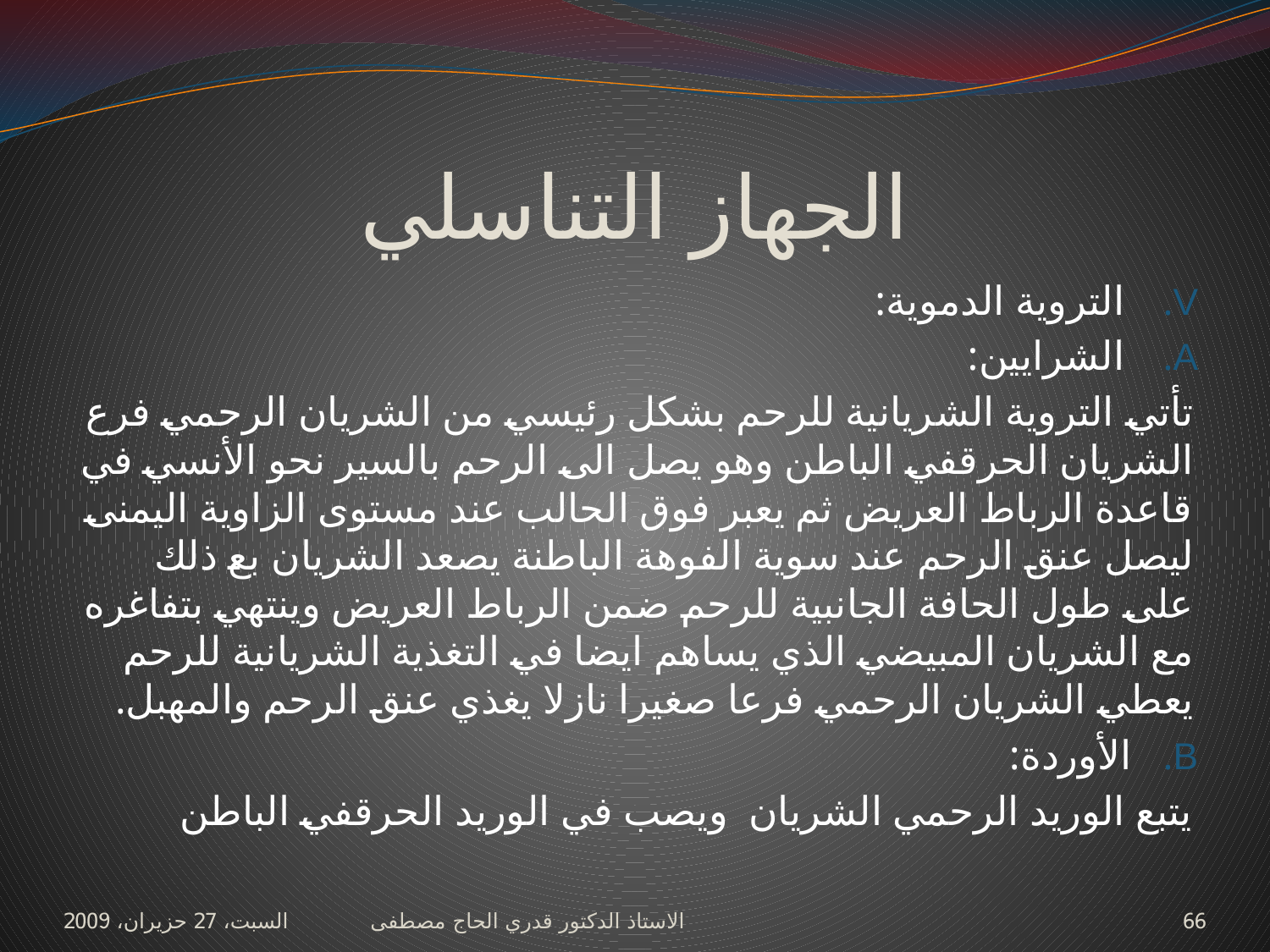

# الجهاز التناسلي
التروية الدموية:
الشرايين:
تأتي التروية الشريانية للرحم بشكل رئيسي من الشريان الرحمي فرع الشريان الحرقفي الباطن وهو يصل الى الرحم بالسير نحو الأنسي في قاعدة الرباط العريض ثم يعبر فوق الحالب عند مستوى الزاوية اليمنى ليصل عنق الرحم عند سوية الفوهة الباطنة يصعد الشريان بع ذلك على طول الحافة الجانبية للرحم ضمن الرباط العريض وينتهي بتفاغره مع الشريان المبيضي الذي يساهم ايضا في التغذية الشريانية للرحم يعطي الشريان الرحمي فرعا صغيرا نازلا يغذي عنق الرحم والمهبل.
الأوردة:
يتبع الوريد الرحمي الشريان  ويصب في الوريد الحرقفي الباطن
السبت، 27 حزيران، 2009
الاستاذ الدكتور قدري الحاج مصطفى
66